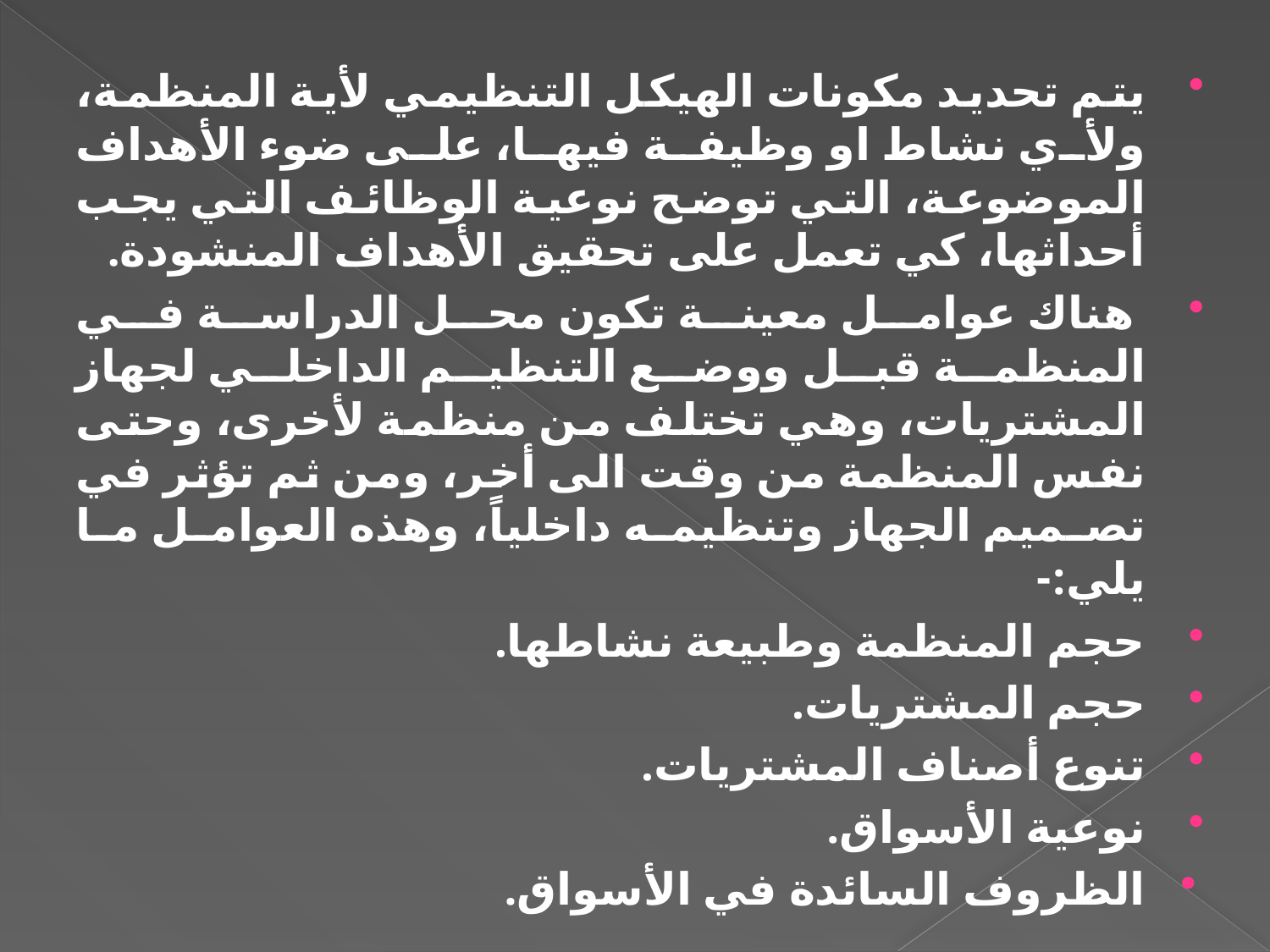

يتم تحديد مكونات الهيكل التنظيمي لأية المنظمة، ولأي نشاط او وظيفة فيها، على ضوء الأهداف الموضوعة، التي توضح نوعية الوظائف التي يجب أحداثها، كي تعمل على تحقيق الأهداف المنشودة.
 هناك عوامل معينة تكون محل الدراسة في المنظمة قبل ووضع التنظيم الداخلي لجهاز المشتريات، وهي تختلف من منظمة لأخرى، وحتى نفس المنظمة من وقت الى أخر، ومن ثم تؤثر في تصميم الجهاز وتنظيمه داخلياً، وهذه العوامل ما يلي:-
حجم المنظمة وطبيعة نشاطها.
حجم المشتريات.
تنوع أصناف المشتريات.
نوعية الأسواق.
الظروف السائدة في الأسواق.